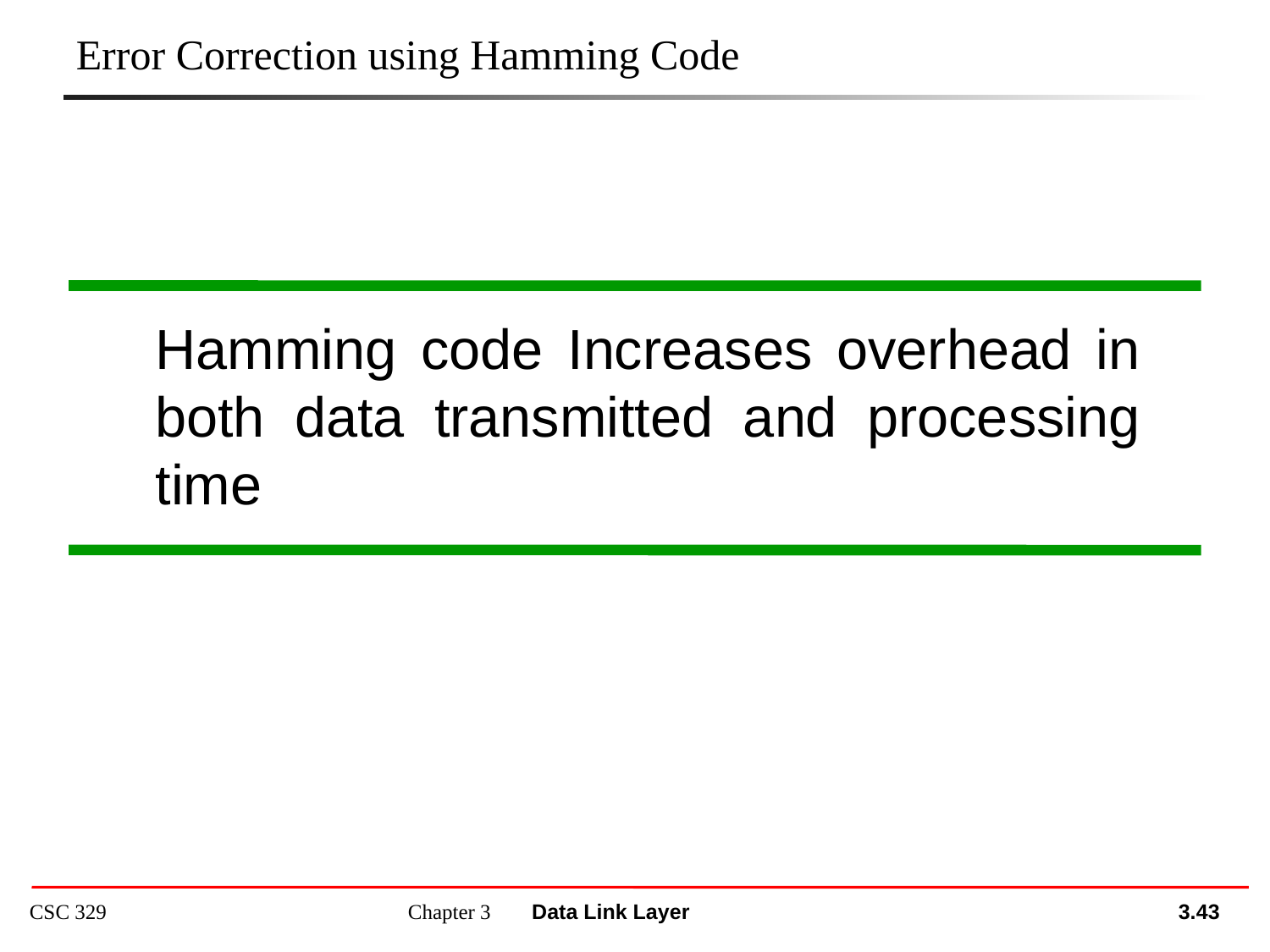

Error Correction using Hamming Code

Hamming code Increases overhead in both data transmitted and processing time